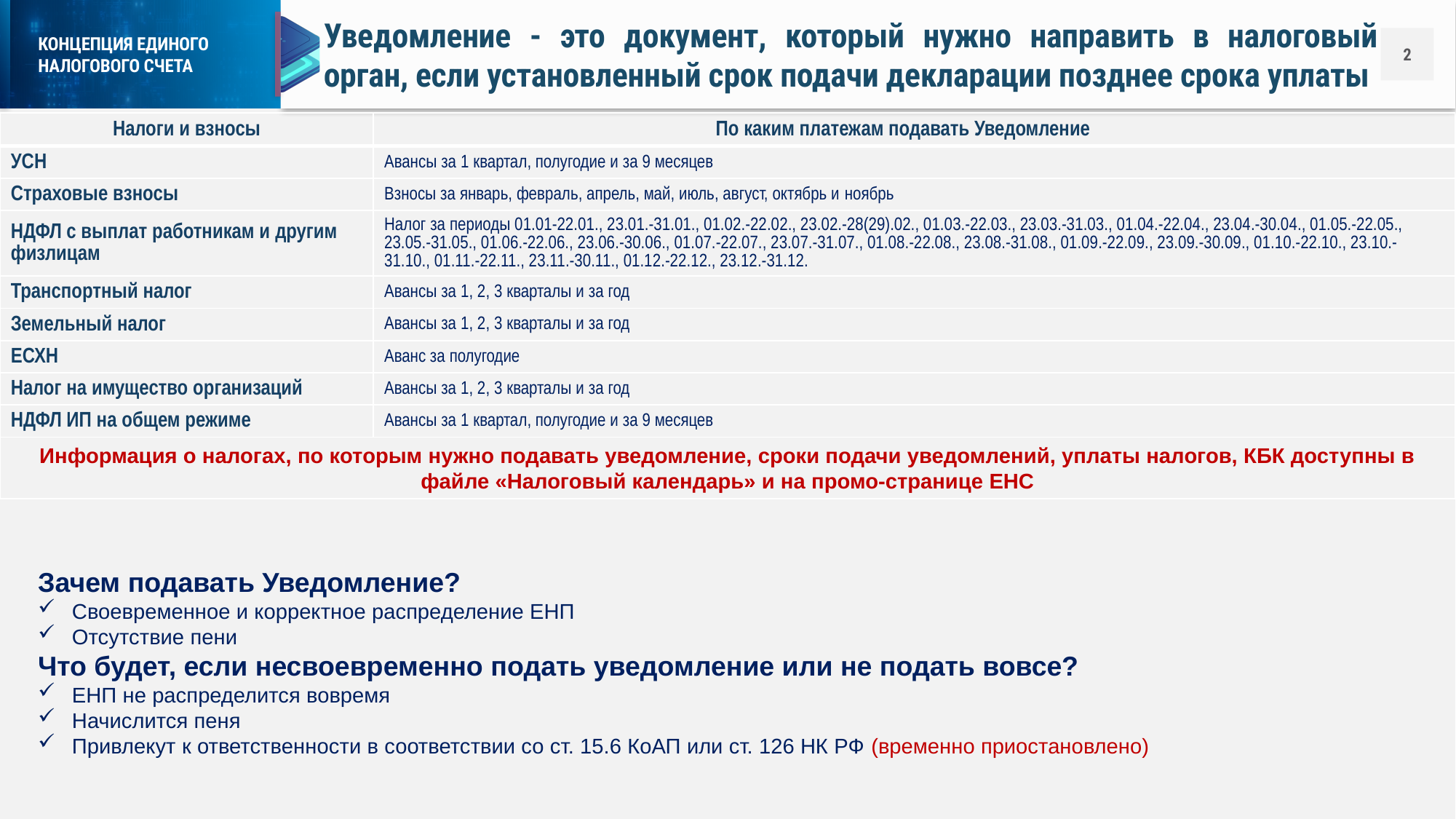

Уведомление - это документ, который нужно направить в налоговый орган, если установленный срок подачи декларации позднее срока уплаты
| Налоги и взносы | По каким платежам подавать Уведомление |
| --- | --- |
| УСН | Авансы за 1 квартал, полугодие и за 9 месяцев |
| Страховые взносы | Взносы за январь, февраль, апрель, май, июль, август, октябрь и ноябрь |
| НДФЛ с выплат работникам и другим физлицам | Налог за периоды 01.01-22.01., 23.01.-31.01., 01.02.-22.02., 23.02.-28(29).02., 01.03.-22.03., 23.03.-31.03., 01.04.-22.04., 23.04.-30.04., 01.05.-22.05., 23.05.-31.05., 01.06.-22.06., 23.06.-30.06., 01.07.-22.07., 23.07.-31.07., 01.08.-22.08., 23.08.-31.08., 01.09.-22.09., 23.09.-30.09., 01.10.-22.10., 23.10.-31.10., 01.11.-22.11., 23.11.-30.11., 01.12.-22.12., 23.12.-31.12. |
| Транспортный налог | Авансы за 1, 2, 3 кварталы и за год |
| Земельный налог | Авансы за 1, 2, 3 кварталы и за год |
| ЕСХН | Аванс за полугодие |
| Налог на имущество организаций | Авансы за 1, 2, 3 кварталы и за год |
| НДФЛ ИП на общем режиме | Авансы за 1 квартал, полугодие и за 9 месяцев |
| Информация о налогах, по которым нужно подавать уведомление, сроки подачи уведомлений, уплаты налогов, КБК доступны в файле «Налоговый календарь» и на промо-странице ЕНС |  |
Зачем подавать Уведомление?
Своевременное и корректное распределение ЕНП
Отсутствие пени
Что будет, если несвоевременно подать уведомление или не подать вовсе?
ЕНП не распределится вовремя
Начислится пеня
Привлекут к ответственности в соответствии со ст. 15.6 КоАП или ст. 126 НК РФ (временно приостановлено)